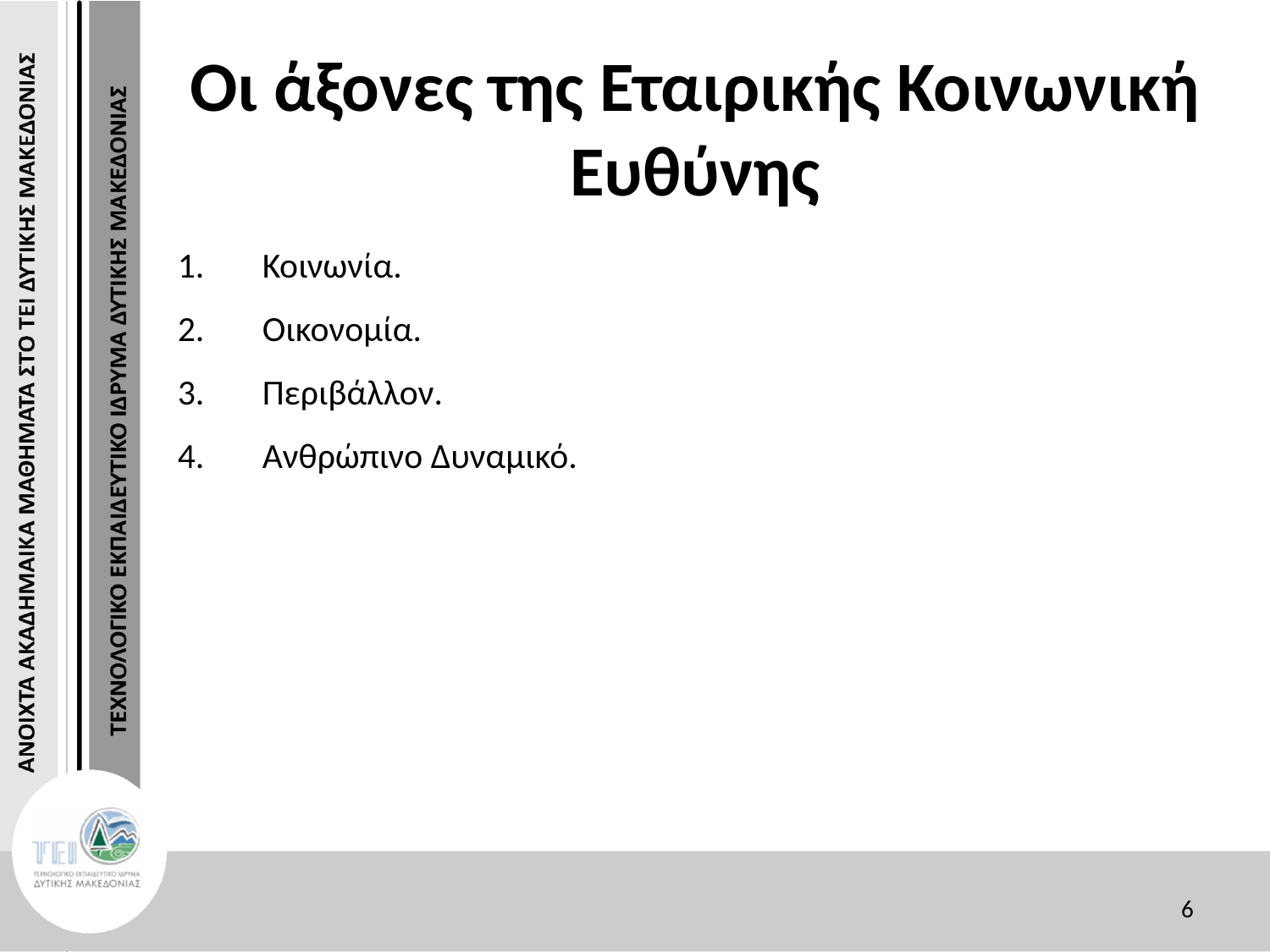

# Οι άξονες της Εταιρικής Κοινωνική Ευθύνης
Κοινωνία.
Οικονομία.
Περιβάλλον.
Ανθρώπινο Δυναμικό.
6